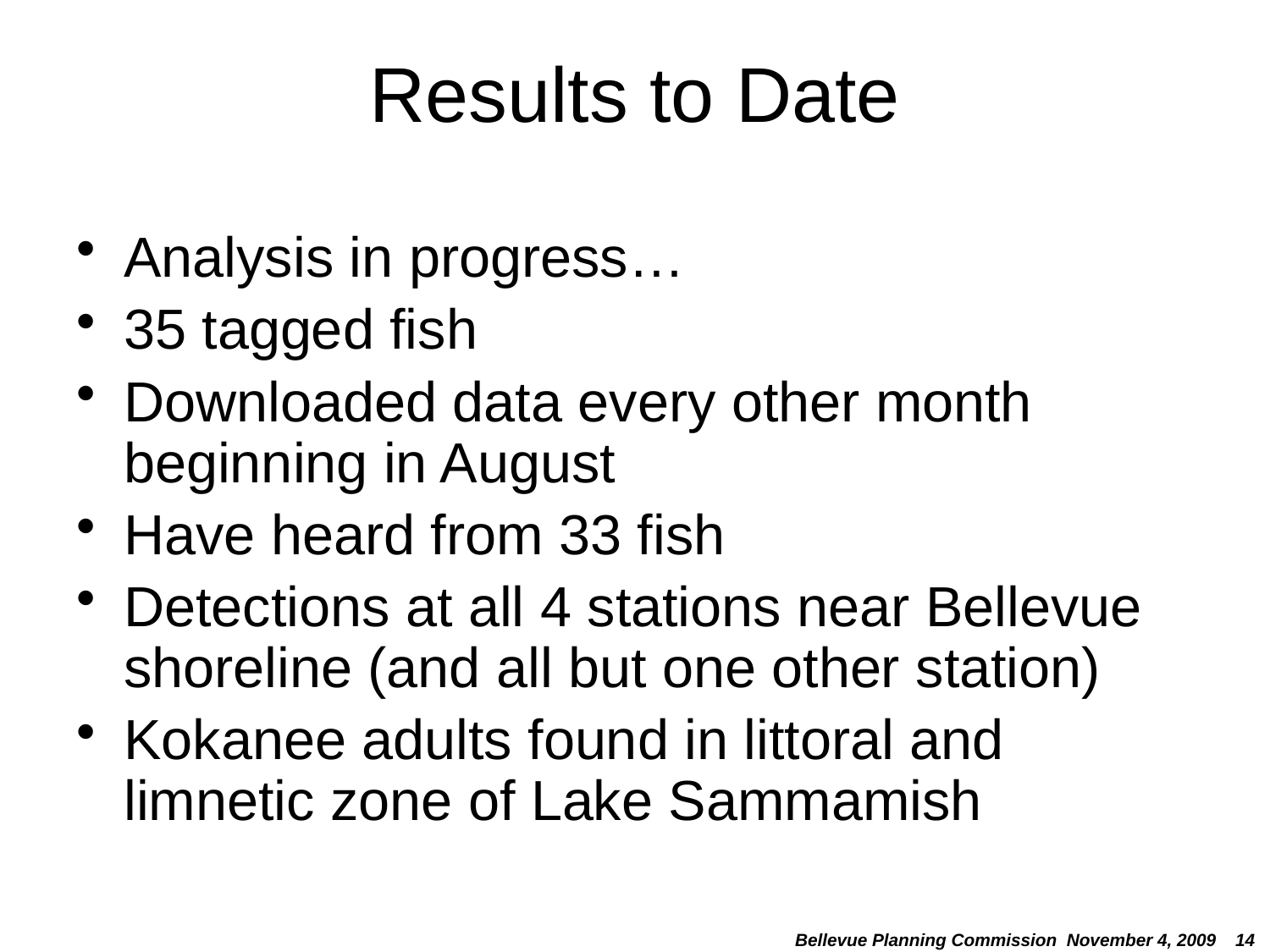

Results to Date
Analysis in progress…
35 tagged fish
Downloaded data every other month beginning in August
Have heard from 33 fish
Detections at all 4 stations near Bellevue shoreline (and all but one other station)
Kokanee adults found in littoral and limnetic zone of Lake Sammamish